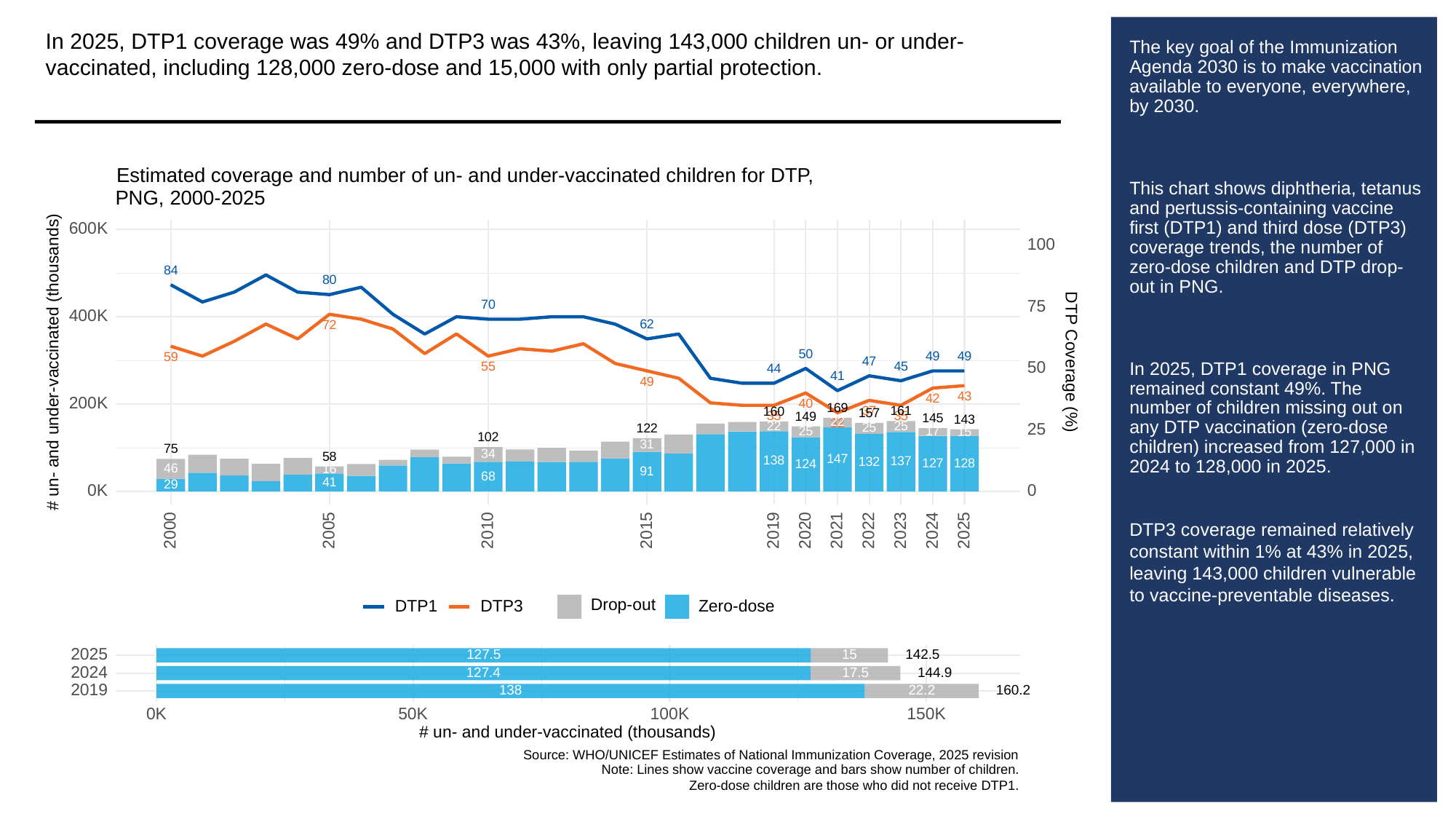

In 2025, DTP1 coverage was 49% and DTP3 was 43%, leaving 143,000 children un- or under-vaccinated, including 128,000 zero-dose and 15,000 with only partial protection.
# The key goal of the Immunization Agenda 2030 is to make vaccination available to everyone, everywhere, by 2030.

This chart shows diphtheria, tetanus and pertussis-containing vaccine first (DTP1) and third dose (DTP3) coverage trends, the number of zero-dose children and DTP drop-out in PNG.

In 2025, DTP1 coverage in PNG remained constant 49%. The number of children missing out on any DTP vaccination (zero-dose children) increased from 127,000 in 2024 to 128,000 in 2025.

DTP3 coverage remained relatively constant within 1% at 43% in 2025, leaving 143,000 children vulnerable to vaccine-preventable diseases.

Estimated coverage and number of un- and under-vaccinated children for DTP,
PNG, 2000-2025

600K

100
84

80
70
75
400K

62
72
50
49
49
59
# un- and under-vaccinated (thousands)
DTP Coverage (%)
47

45
50
55
44
41
49
43
42
200K
40
169

37
161
160
157
35
35
149
145
143

22
32

25
22

25

25
122

25
17

15

102

31

75

34

58

147
138

137

132

128

127
124

46

16

91
68

41

29

0K
0

2023
2000
2005
2010
2015
2019
2020
2021
2022
2024
2025

Drop-out
DTP3
Zero-dose
DTP1

2025
127.5
15
142.5

2024
17.5
144.9
127.4

2019
138
160.2
22.2

0K
50K
100K
150K
# un- and under-vaccinated (thousands)
Source: WHO/UNICEF Estimates of National Immunization Coverage, 2025 revision
Note: Lines show vaccine coverage and bars show number of children.
Zero-dose children are those who did not receive DTP1.